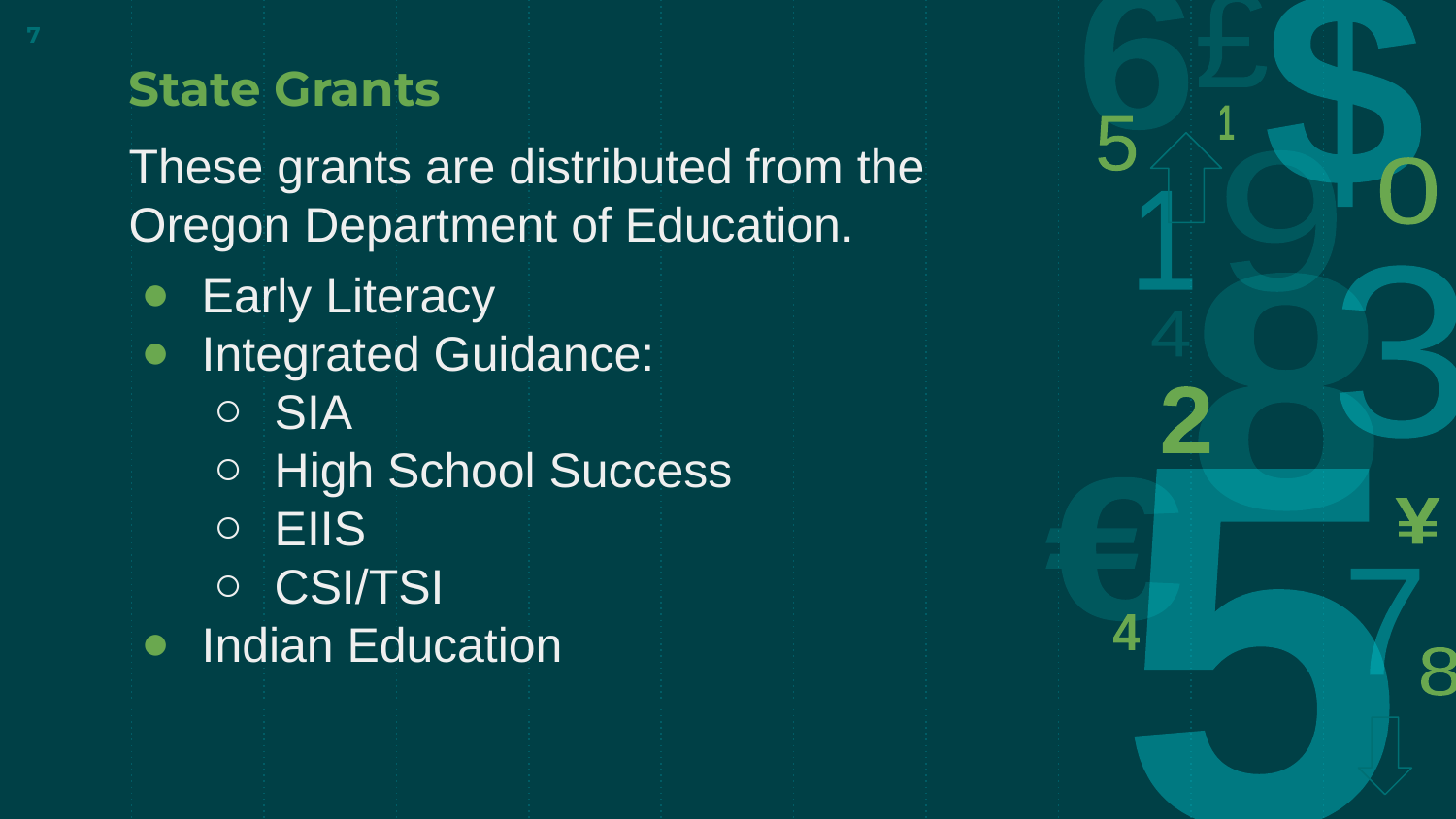

7
# State Grants
These grants are distributed from the Oregon Department of Education.
Early Literacy
Integrated Guidance:
SIA
High School Success
EIIS
CSI/TSI
Indian Education